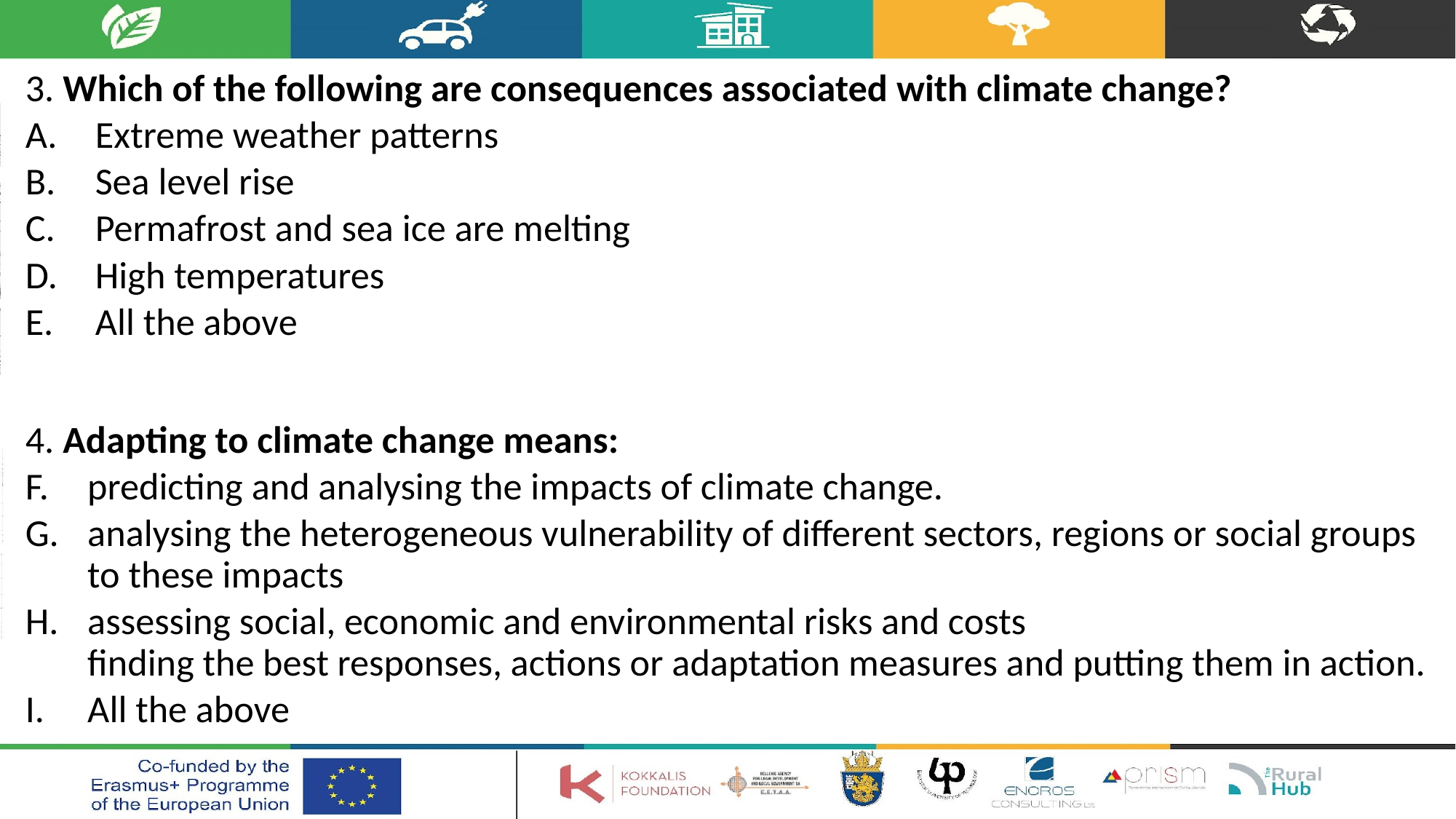

3. Which of the following are consequences associated with climate change?
Extreme weather patterns
Sea level rise
Permafrost and sea ice are melting
High temperatures
All the above

4. Adapting to climate change means:
predicting and analysing the impacts of climate change.
analysing the heterogeneous vulnerability of different sectors, regions or social groups to these impacts
assessing social, economic and environmental risks and costs
finding the best responses, actions or adaptation measures and putting them in action.
All the above